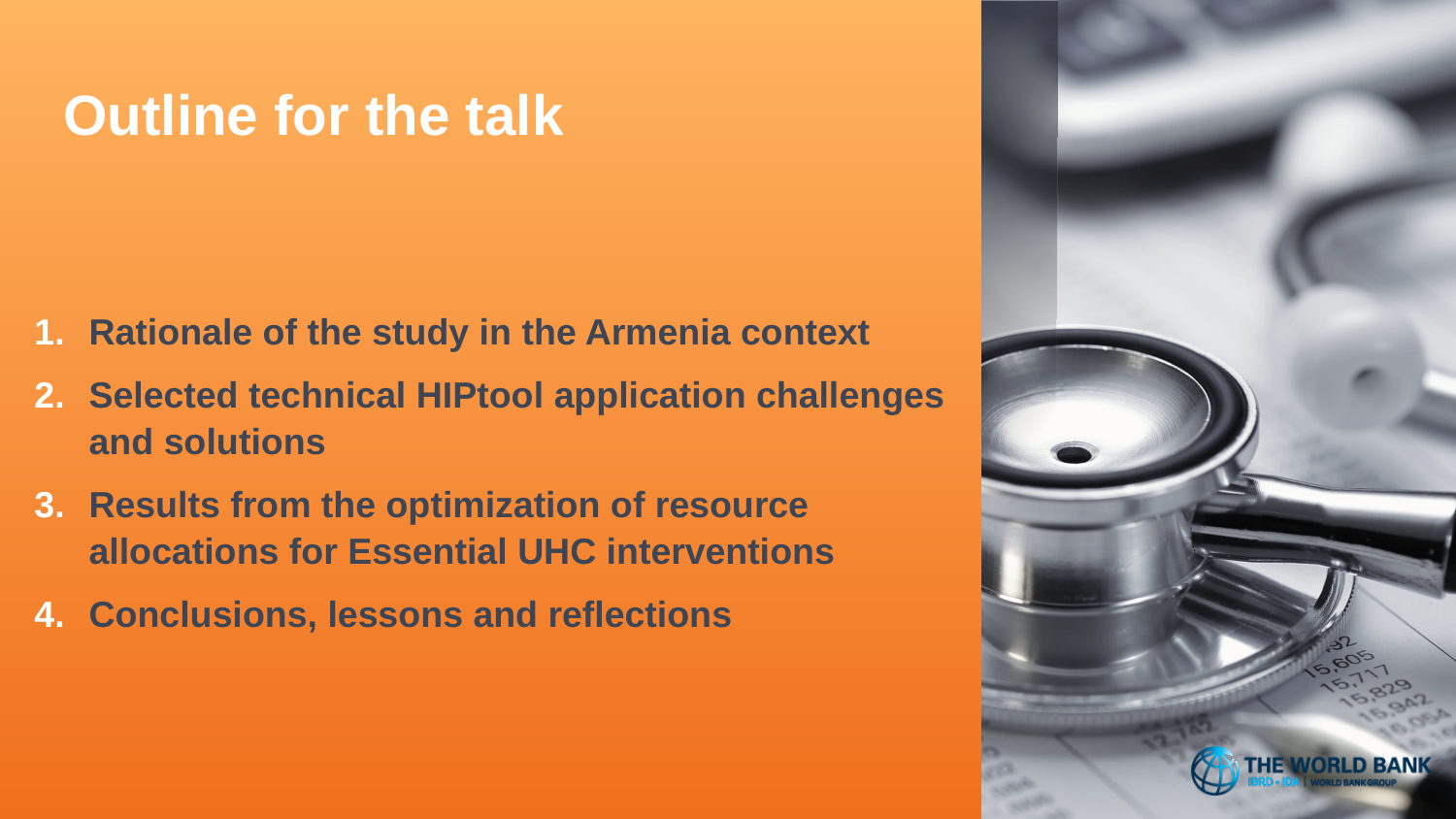

# Outline for the talk

Rationale of the study in the Armenia context
Selected technical HIPtool application challenges and solutions
Results from the optimization of resource allocations for Essential UHC interventions
Conclusions, lessons and reflections